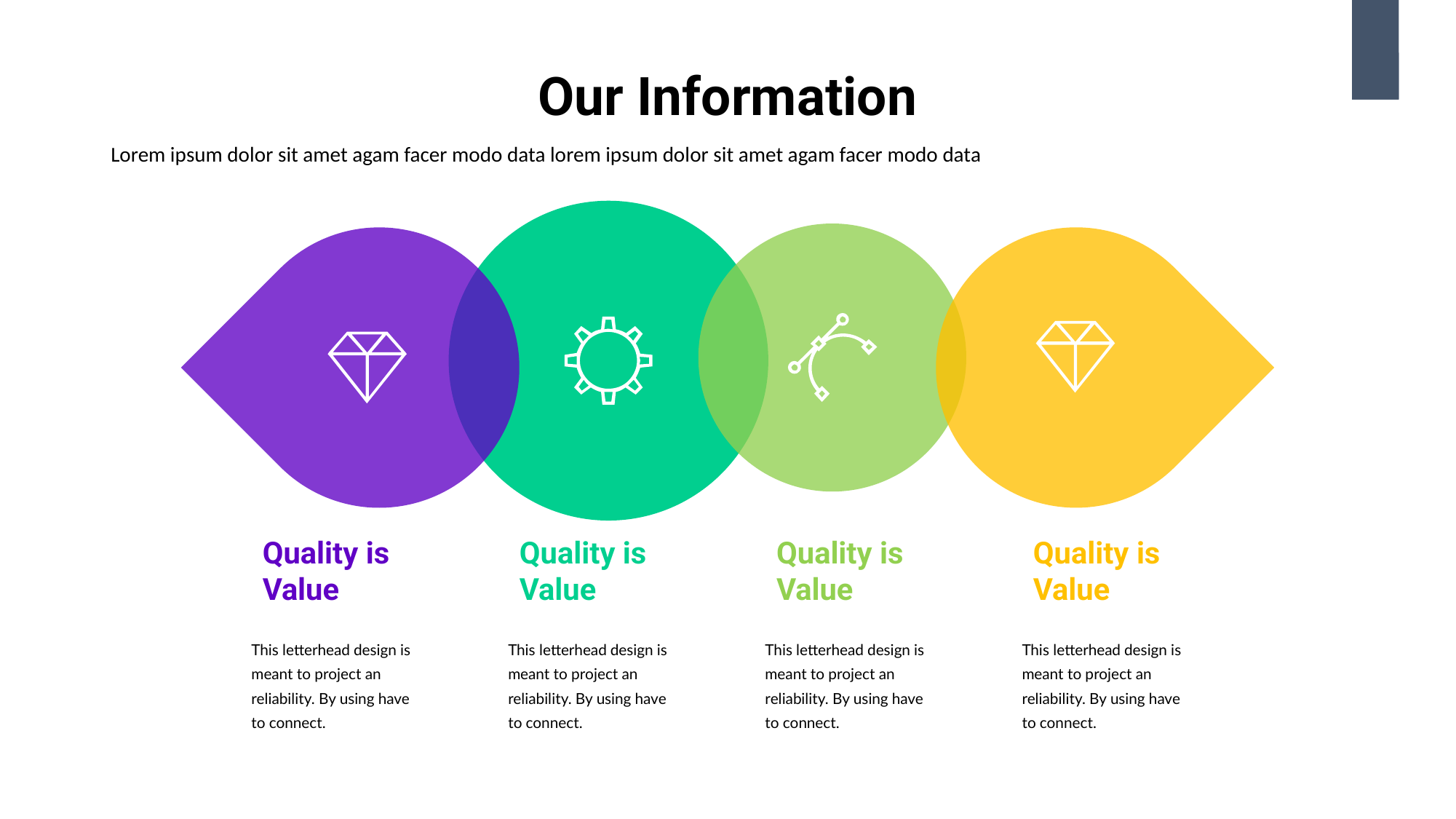

Our Information
19
Lorem ipsum dolor sit amet agam facer modo data lorem ipsum dolor sit amet agam facer modo data

Quality is
Value
Quality is
Value
Quality is
Value
Quality is
Value
This letterhead design is meant to project an reliability. By using have to connect.
This letterhead design is meant to project an reliability. By using have to connect.
This letterhead design is meant to project an reliability. By using have to connect.
This letterhead design is meant to project an reliability. By using have to connect.